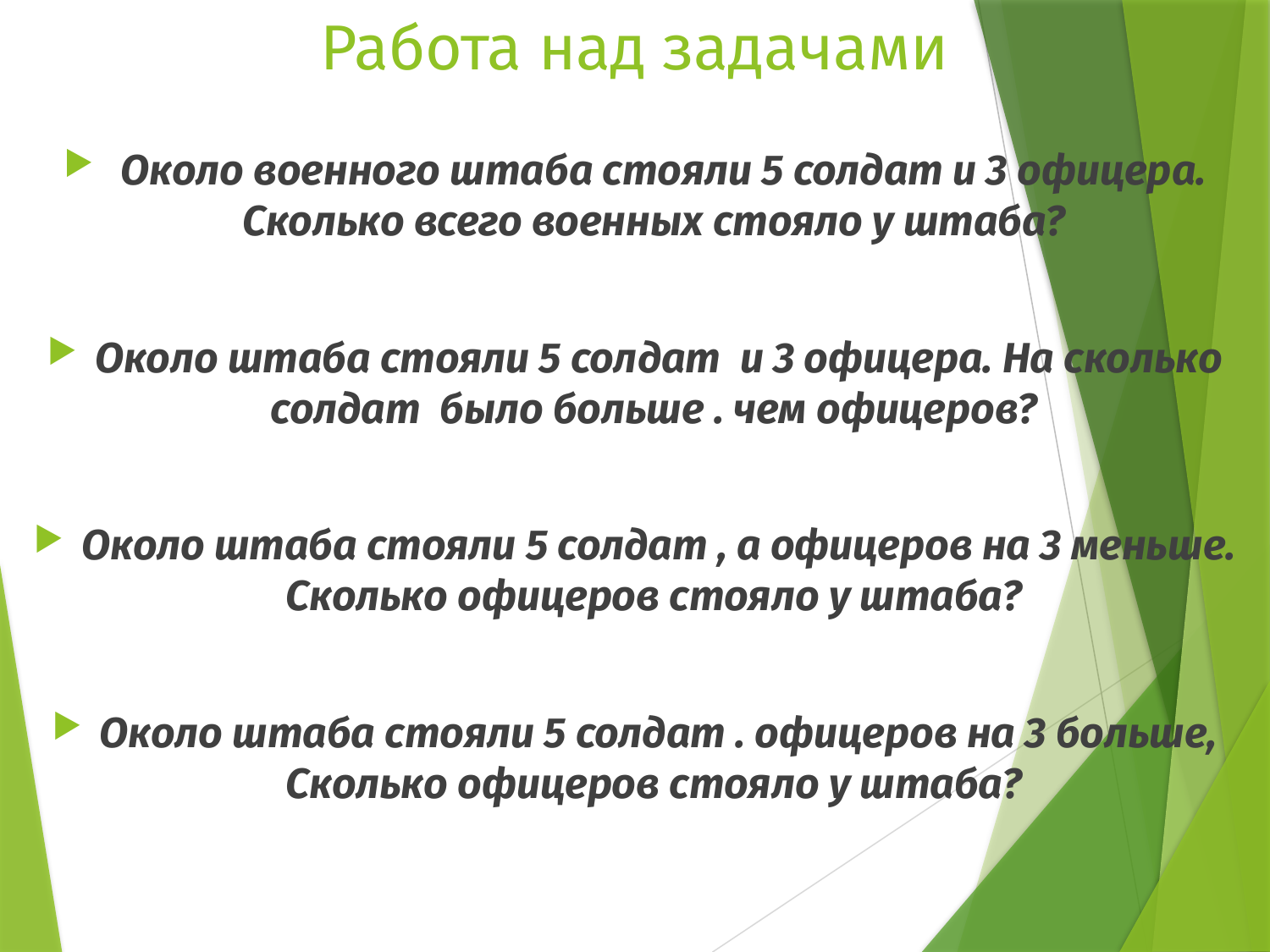

# Работа над задачами
 Около военного штаба стояли 5 солдат и 3 офицера. Сколько всего военных стояло у штаба?

Около штаба стояли 5 солдат  и 3 офицера. На сколько солдат  было больше . чем офицеров?

Около штаба стояли 5 солдат , а офицеров на 3 меньше. Сколько офицеров стояло у штаба?

Около штаба стояли 5 солдат . офицеров на 3 больше, Сколько офицеров стояло у штаба?